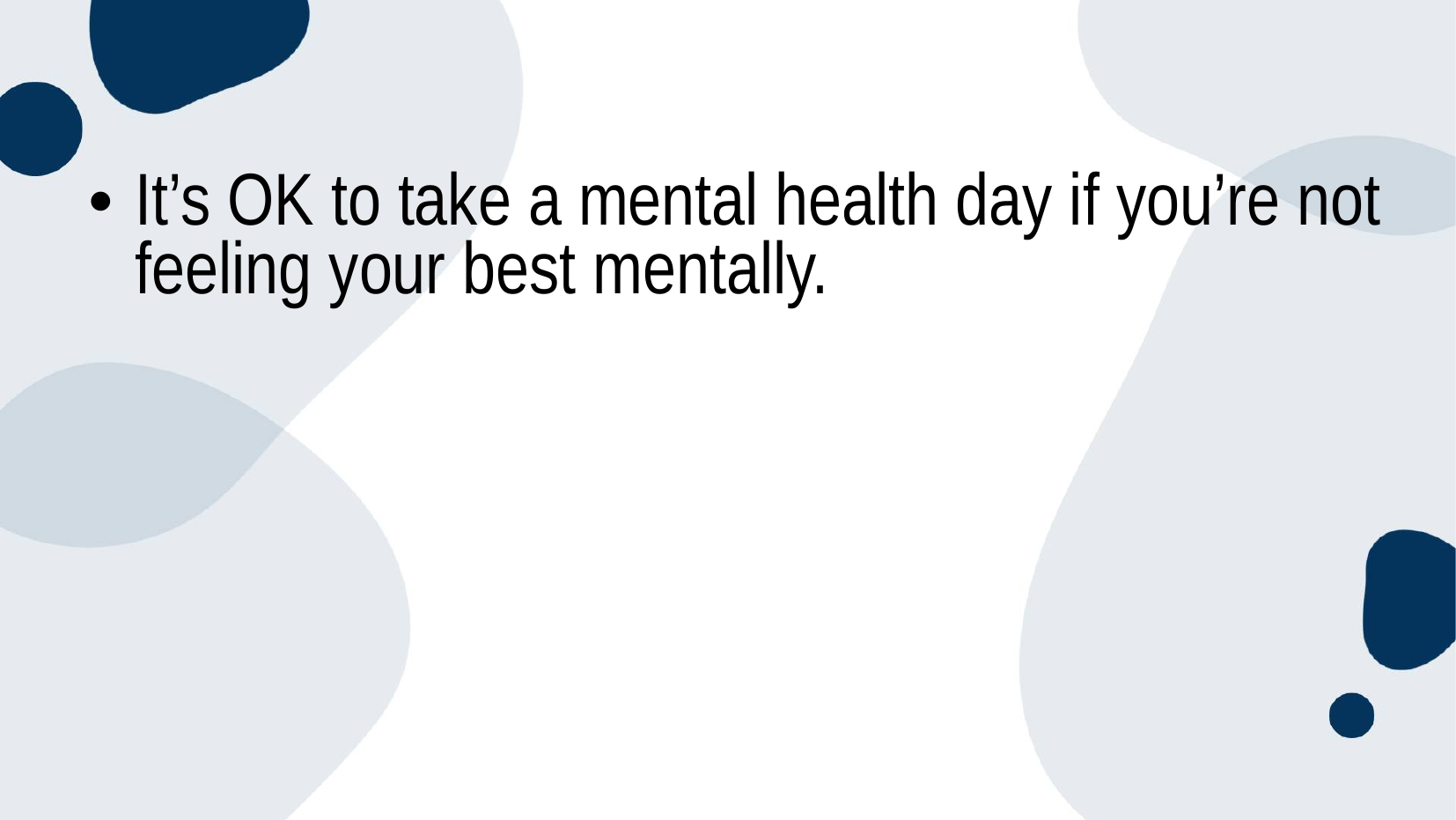

#
It’s OK to take a mental health day if you’re not feeling your best mentally.